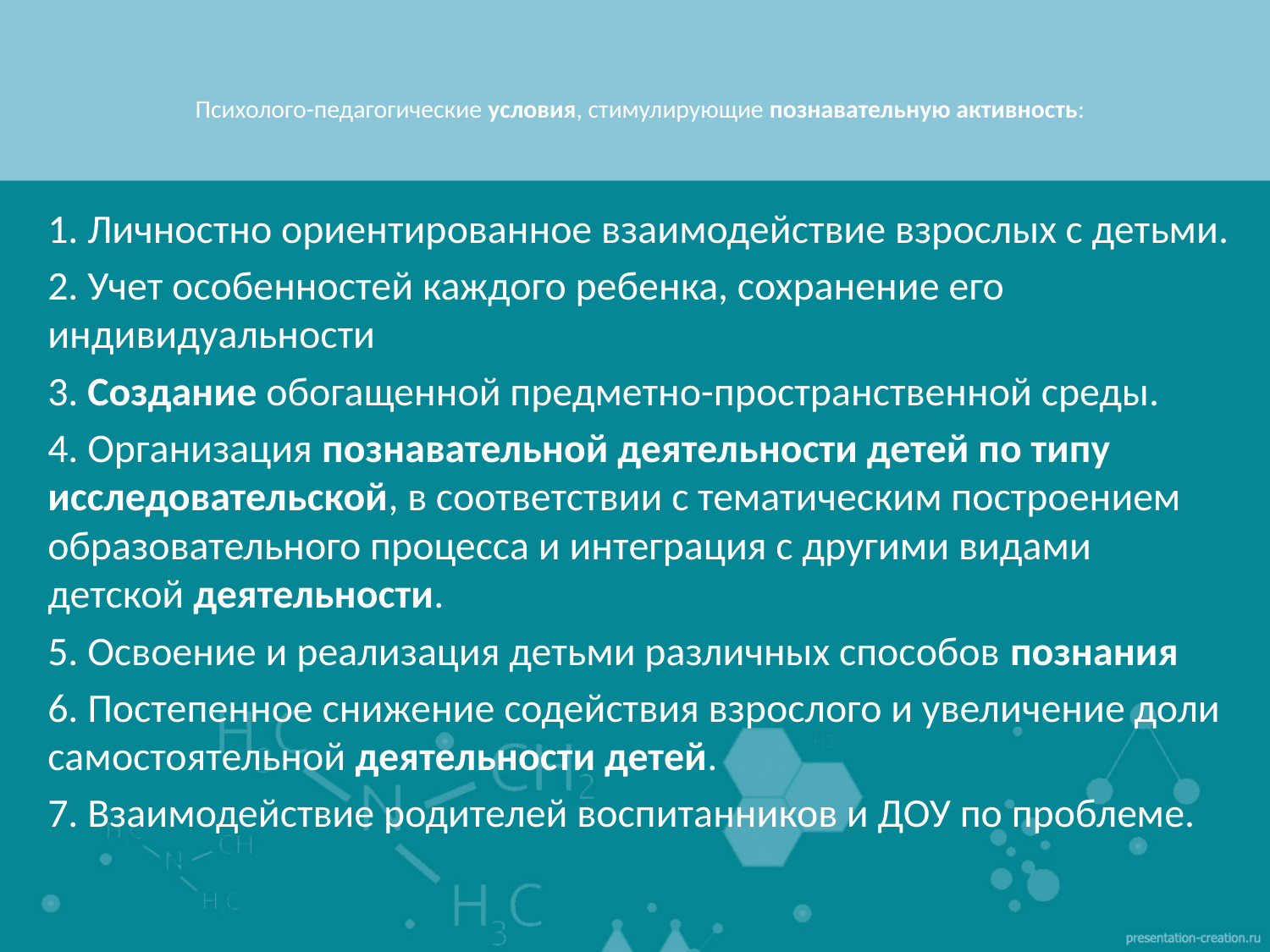

# Психолого-педагогические условия, стимулирующие познавательную активность:
1. Личностно ориентированное взаимодействие взрослых с детьми.
2. Учет особенностей каждого ребенка, сохранение его индивидуальности
3. Создание обогащенной предметно-пространственной среды.
4. Организация познавательной деятельности детей по типу исследовательской, в соответствии с тематическим построением образовательного процесса и интеграция с другими видами детской деятельности.
5. Освоение и реализация детьми различных способов познания
6. Постепенное снижение содействия взрослого и увеличение доли самостоятельной деятельности детей.
7. Взаимодействие родителей воспитанников и ДОУ по проблеме.